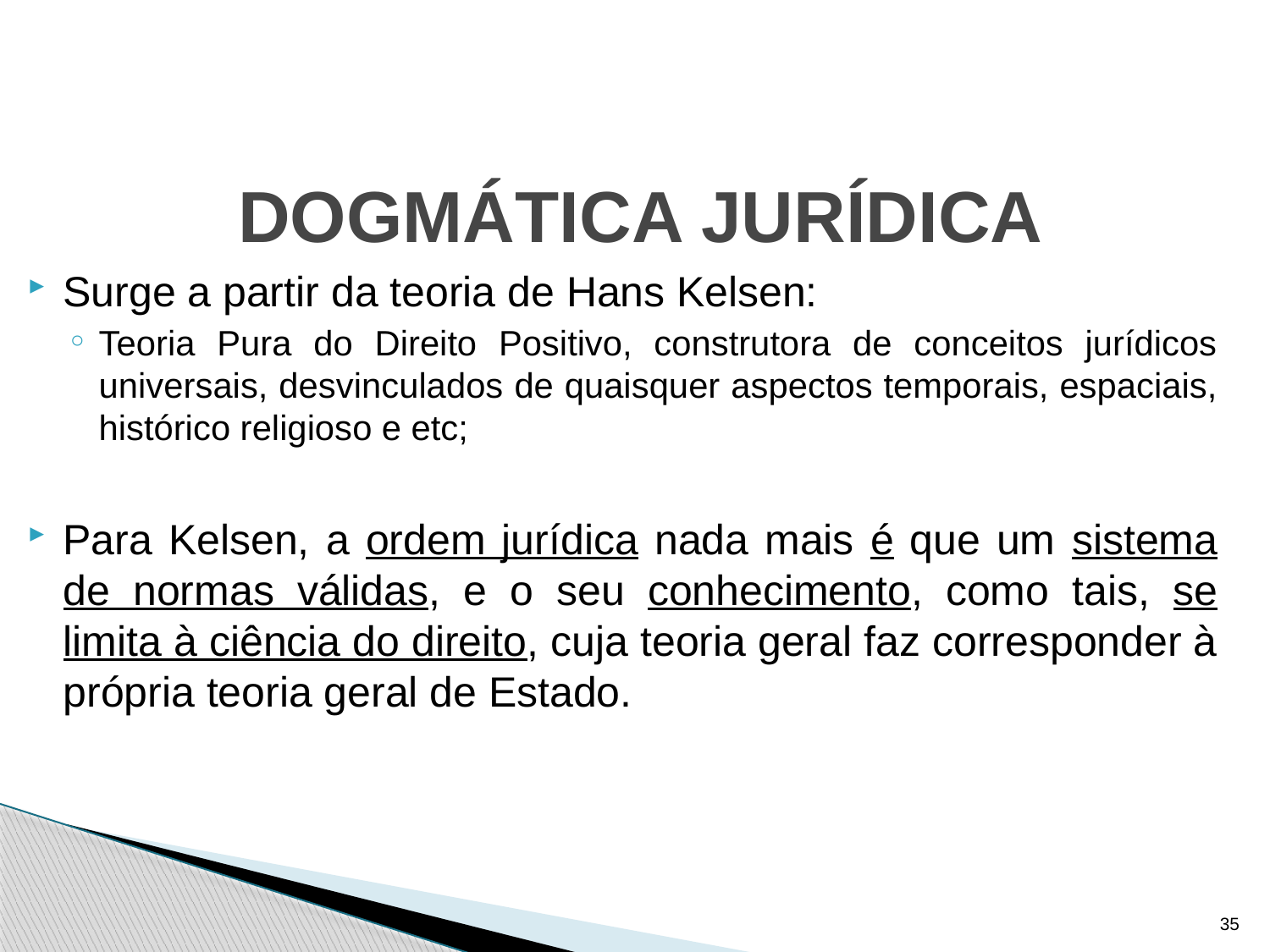

# DOGMÁTICA JURÍDICA
Surge a partir da teoria de Hans Kelsen:
Teoria Pura do Direito Positivo, construtora de conceitos jurídicos universais, desvinculados de quaisquer aspectos temporais, espaciais, histórico religioso e etc;

Para Kelsen, a ordem jurídica nada mais é que um sistema de normas válidas, e o seu conhecimento, como tais, se limita à ciência do direito, cuja teoria geral faz corresponder à própria teoria geral de Estado.

35